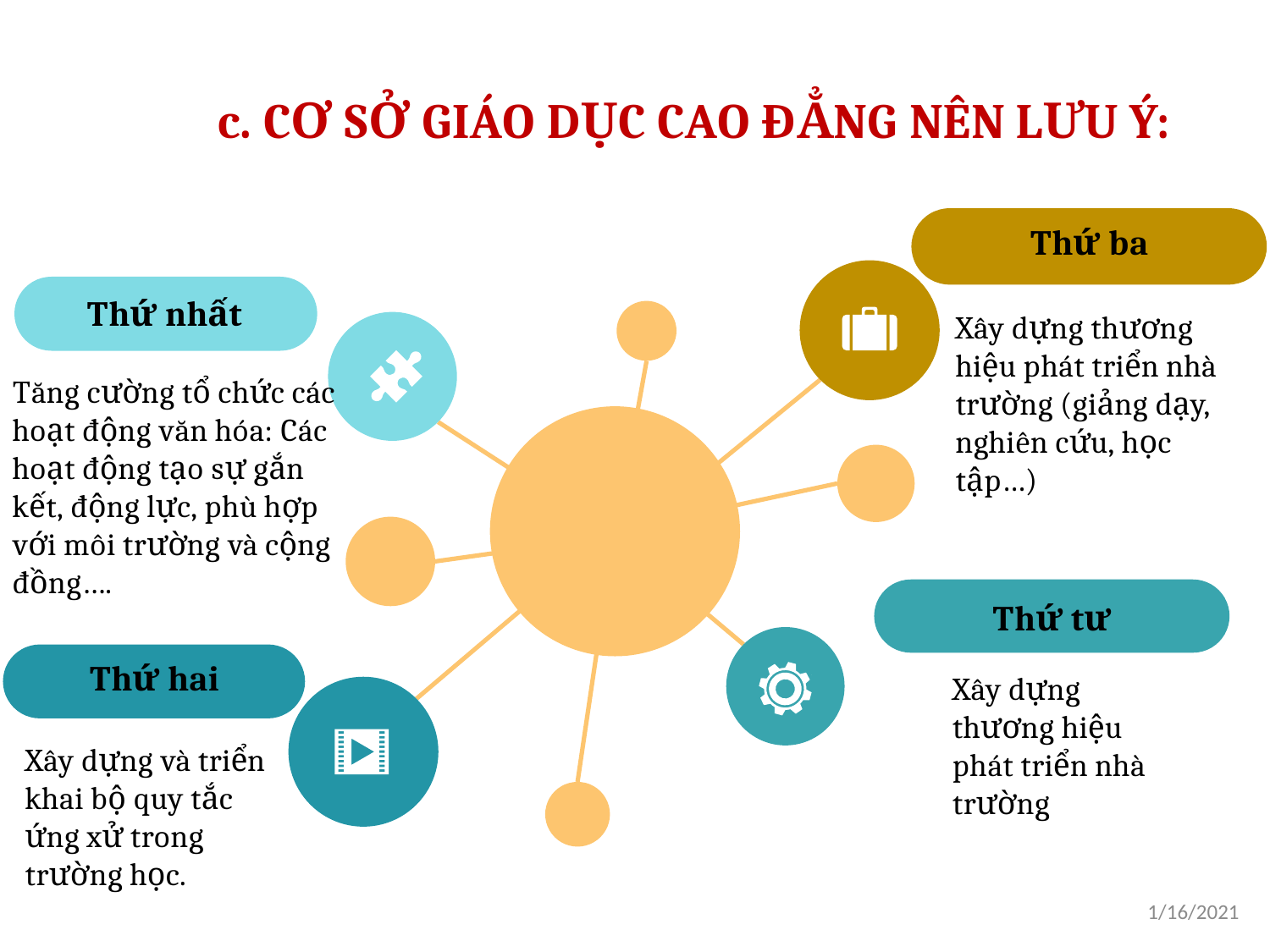

c. CƠ SỞ GIÁO DỤC CAO ĐẲNG NÊN LƯU Ý:

Thứ ba
Xây dựng thương hiệu phát triển nhà trường (giảng dạy, nghiên cứu, học tập…)

Thứ nhất
Tăng cường tổ chức các hoạt động văn hóa: Các hoạt động tạo sự gắn kết, động lực, phù hợp với môi trường và cộng đồng….

Thứ tư
Xây dựng thương hiệu phát triển nhà trường

Thứ hai
Xây dựng và triển khai bộ quy tắc ứng xử trong trường học.

1/16/2021